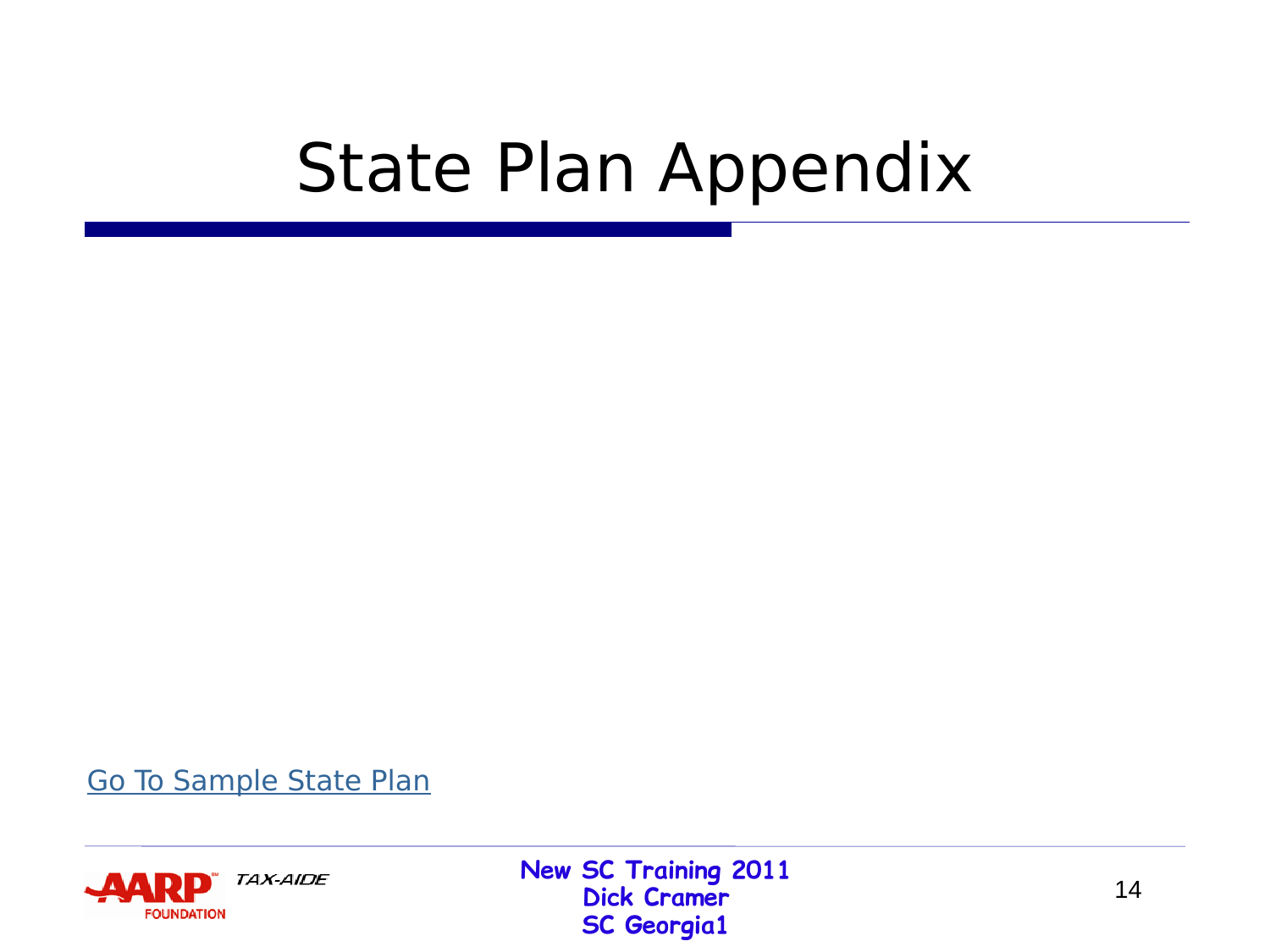

# State Plan Appendix

Go To Sample State Plan